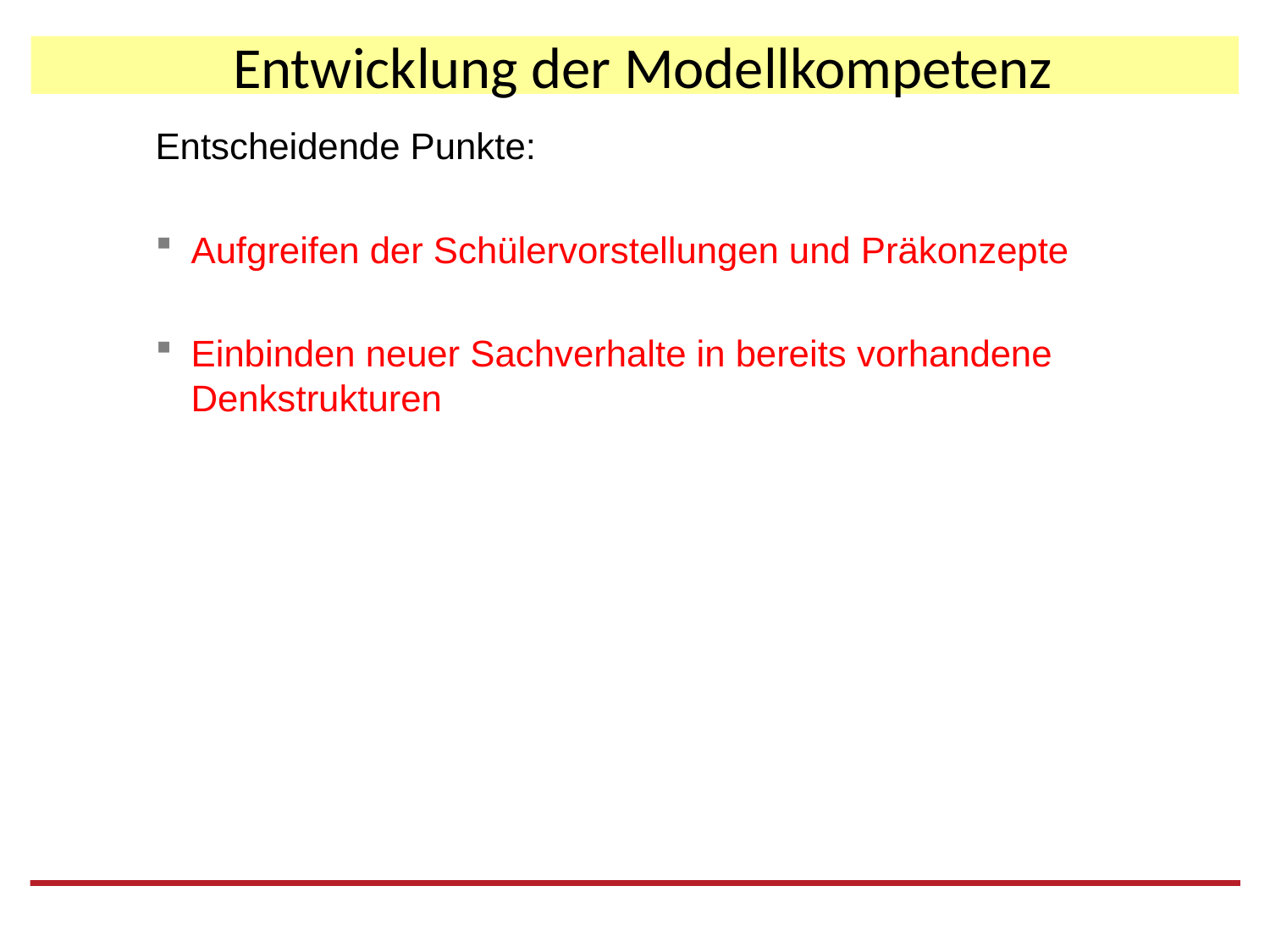

# Entwicklung der Modellkompetenz
Entscheidende Punkte:

Aufgreifen der Schülervorstellungen und Präkonzepte

Einbinden neuer Sachverhalte in bereits vorhandene Denkstrukturen